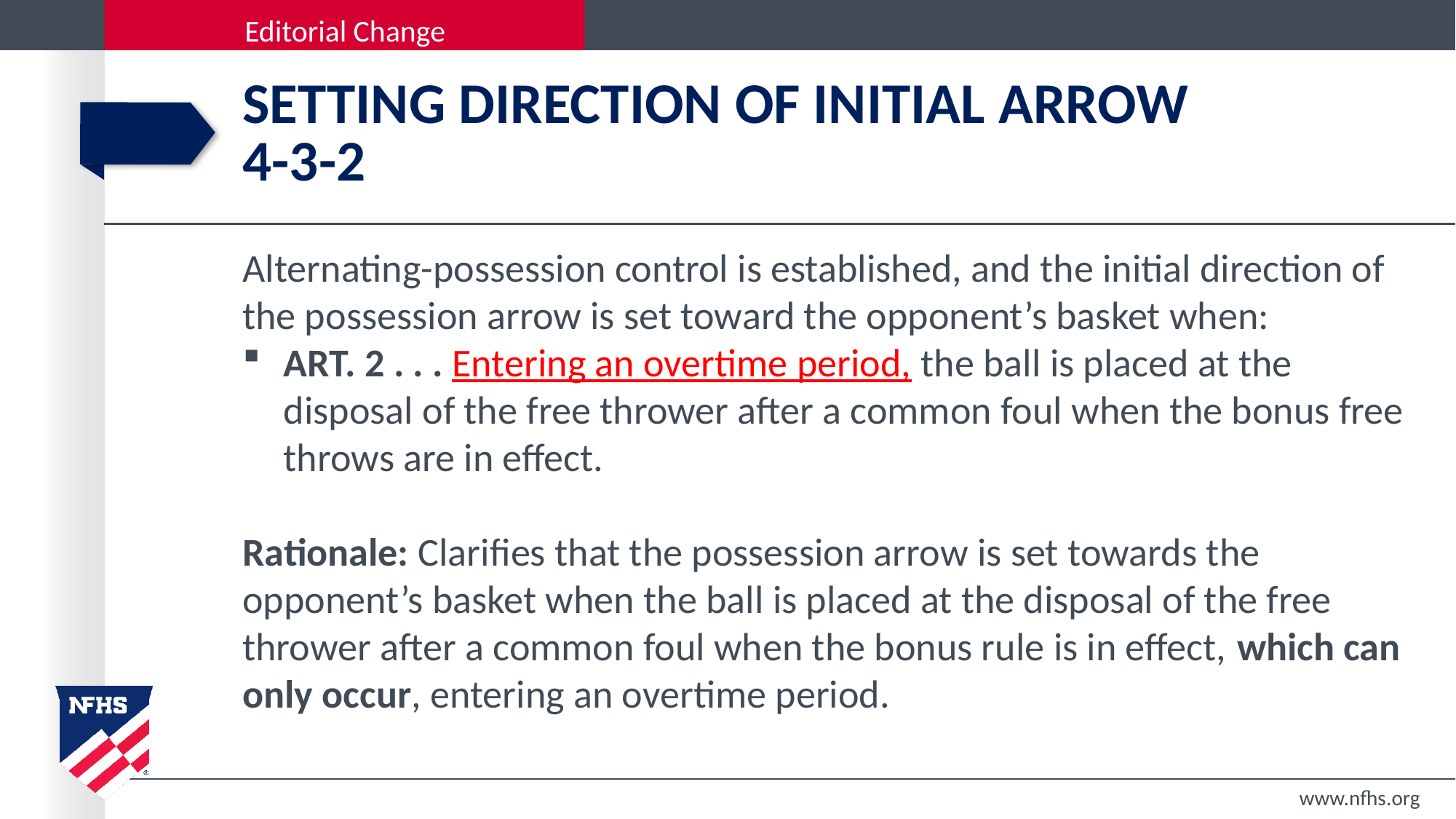

# Setting Direction of Initial arrow 4-3-2
Alternating-possession control is established, and the initial direction of the possession arrow is set toward the opponent’s basket when:
ART. 2 . . . Entering an overtime period, the ball is placed at the disposal of the free thrower after a common foul when the bonus free throws are in effect.

Rationale: Clarifies that the possession arrow is set towards the opponent’s basket when the ball is placed at the disposal of the free thrower after a common foul when the bonus rule is in effect, which can only occur, entering an overtime period.
www.nfhs.org